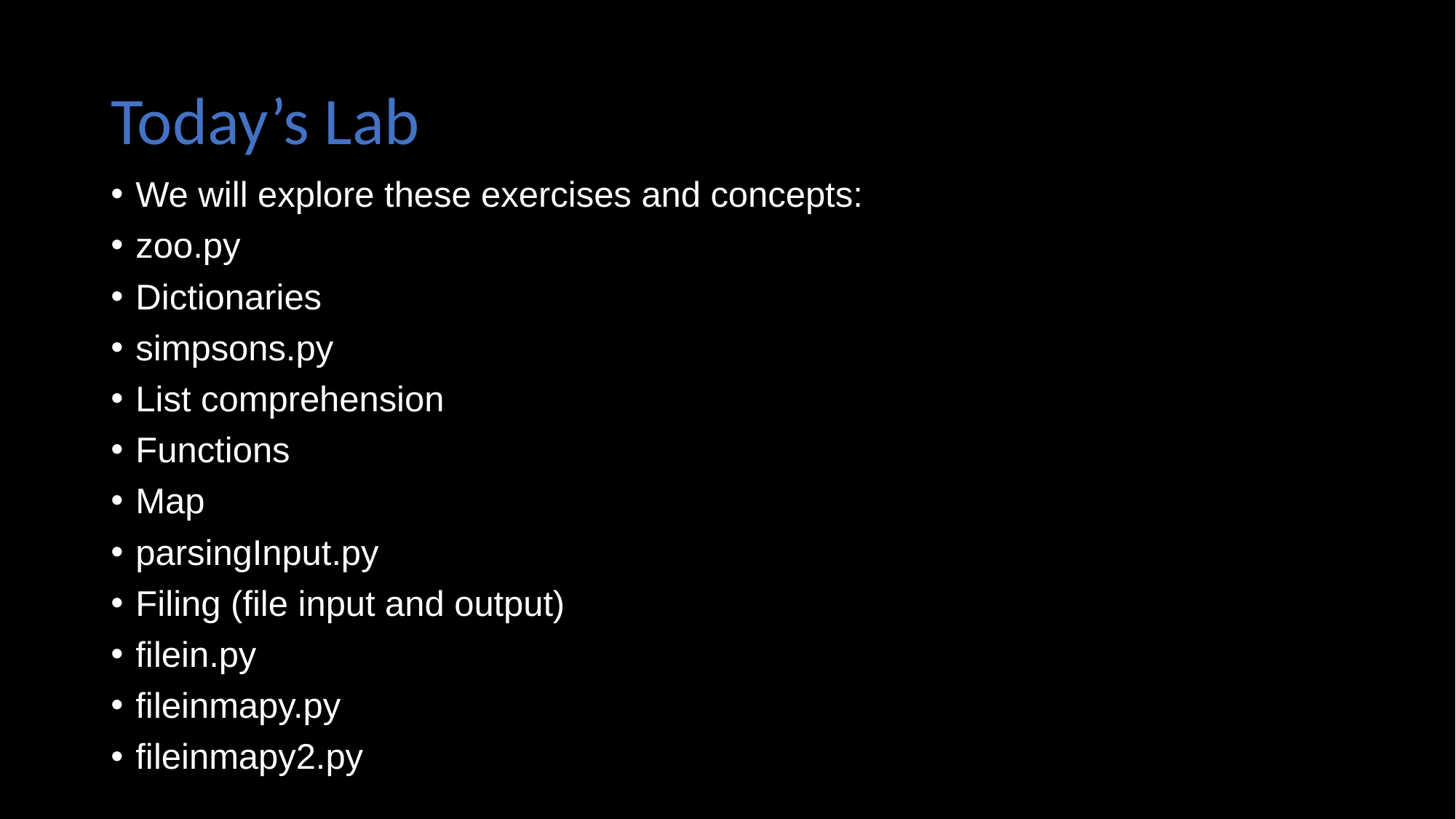

# Today’s Lab
We will explore these exercises and concepts:
zoo.py
Dictionaries
simpsons.py
List comprehension
Functions
Map
parsingInput.py
Filing (file input and output)
filein.py
fileinmapy.py
fileinmapy2.py